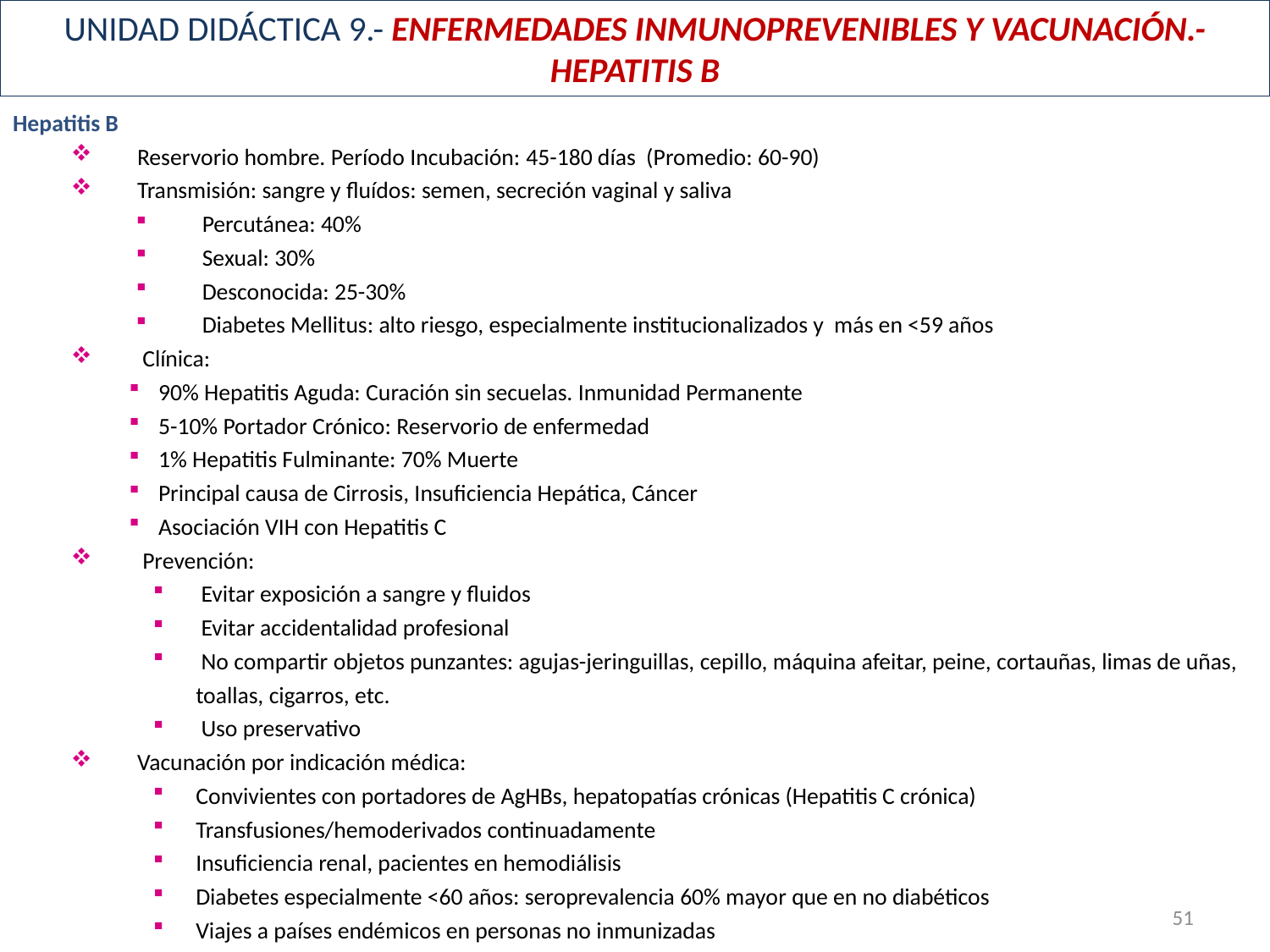

# UNIDAD DIDÁCTICA 9.- ENFERMEDADES INMUNOPREVENIBLES Y VACUNACIÓN.- HEPATITIS B
Hepatitis B
Reservorio hombre. Período Incubación: 45-180 días  (Promedio: 60-90)
Transmisión: sangre y fluídos: semen, secreción vaginal y saliva
Percutánea: 40%
Sexual: 30%
Desconocida: 25-30%
Diabetes Mellitus: alto riesgo, especialmente institucionalizados y  más en <59 años
 Clínica:
90% Hepatitis Aguda: Curación sin secuelas. Inmunidad Permanente
5-10% Portador Crónico: Reservorio de enfermedad
1% Hepatitis Fulminante: 70% Muerte
Principal causa de Cirrosis, Insuficiencia Hepática, Cáncer
Asociación VIH con Hepatitis C
 Prevención:
 Evitar exposición a sangre y fluidos
 Evitar accidentalidad profesional
 No compartir objetos punzantes: agujas-jeringuillas, cepillo, máquina afeitar, peine, cortauñas, limas de uñas, toallas, cigarros, etc.
 Uso preservativo
Vacunación por indicación médica:
Convivientes con portadores de AgHBs, hepatopatías crónicas (Hepatitis C crónica)
Transfusiones/hemoderivados continuadamente
Insuficiencia renal, pacientes en hemodiálisis
Diabetes especialmente <60 años: seroprevalencia 60% mayor que en no diabéticos
Viajes a países endémicos en personas no inmunizadas

51